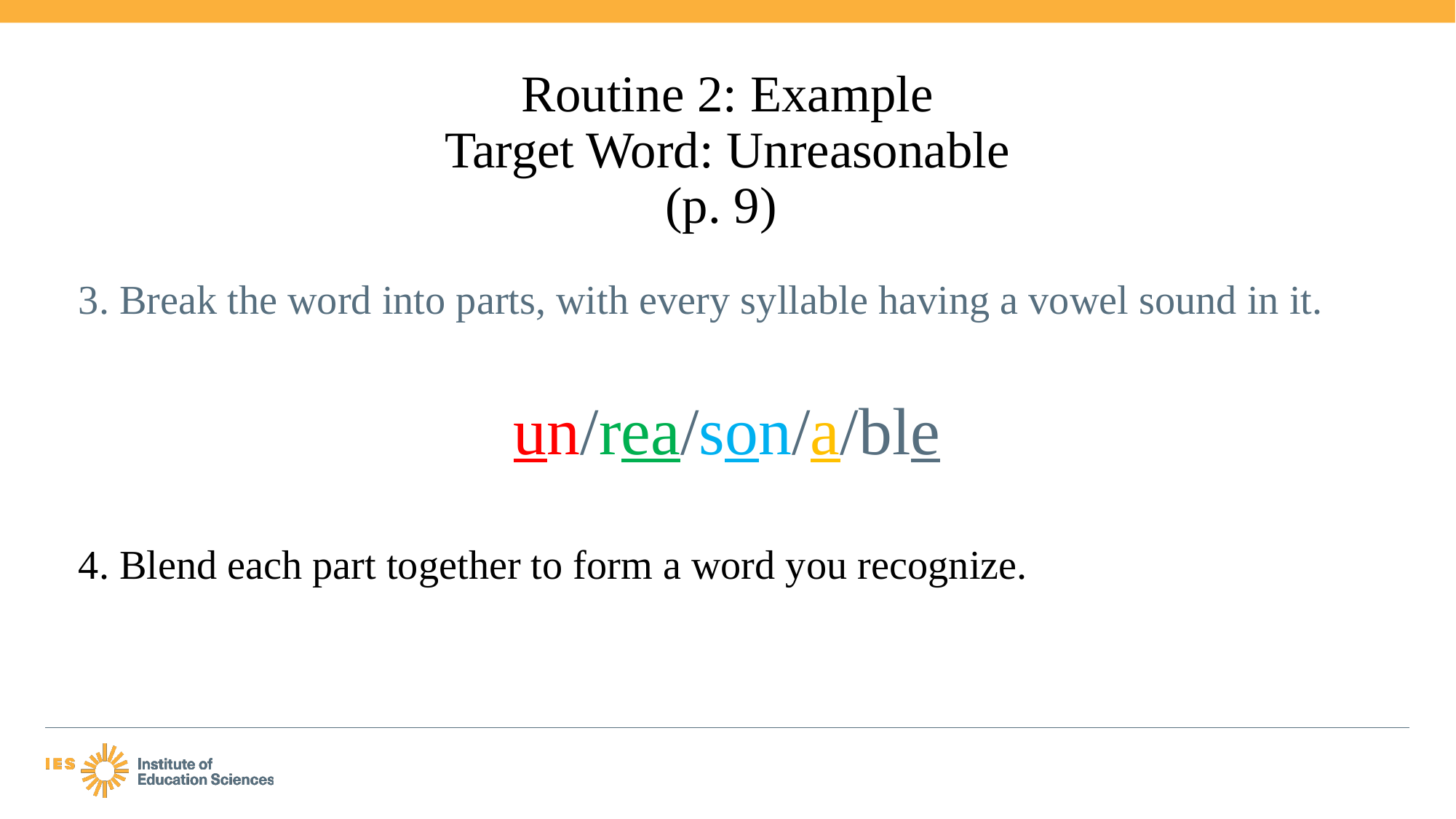

# Routine 2: Example Target Word: Unreasonable (p. 9)
3. Break the word into parts, with every syllable having a vowel sound in it.

un/rea/son/a/ble

4. Blend each part together to form a word you recognize.